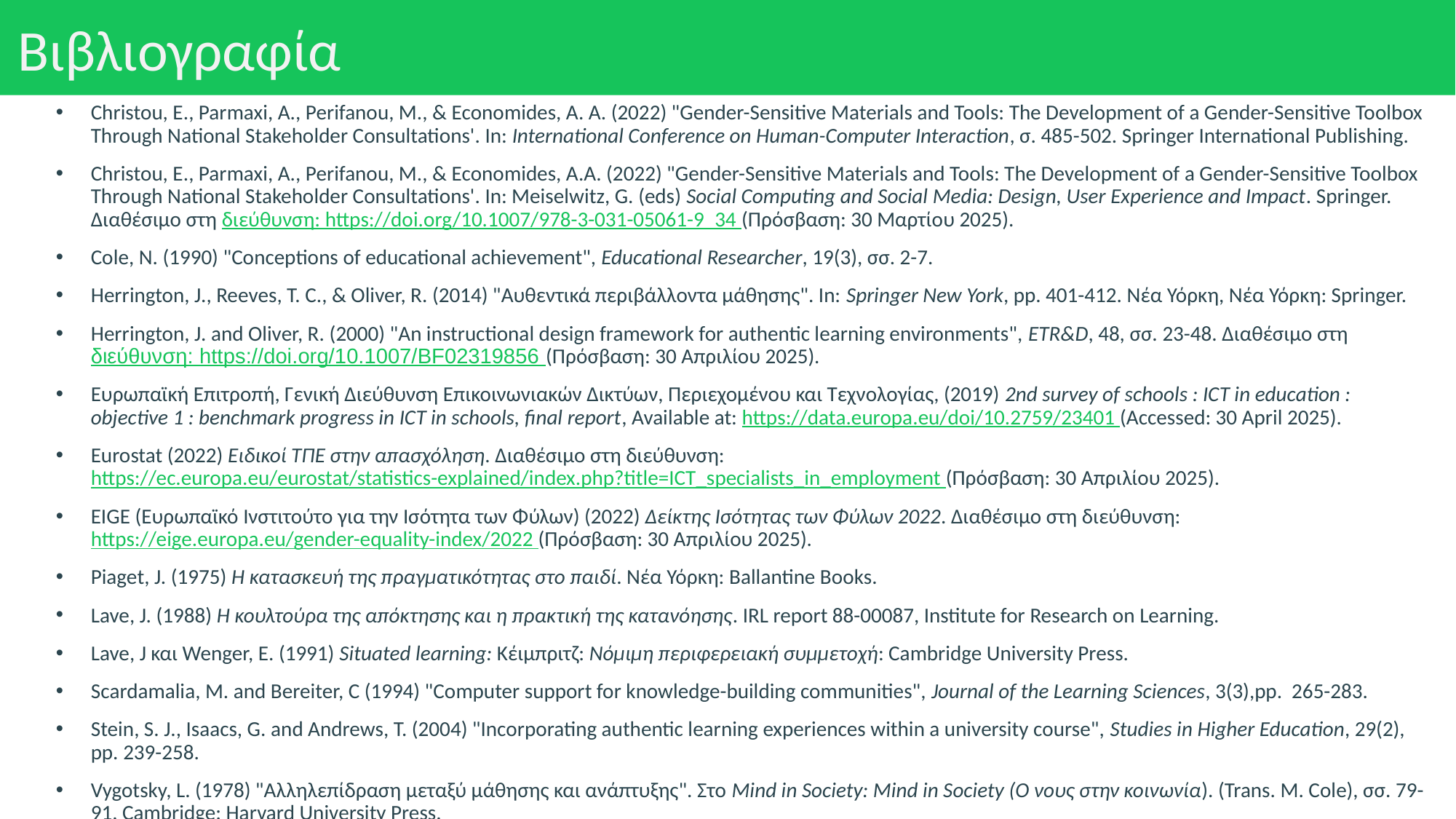

# Βιβλιογραφία
Christou, E., Parmaxi, A., Perifanou, M., & Economides, A. A. (2022) "Gender-Sensitive Materials and Tools: The Development of a Gender-Sensitive Toolbox Through National Stakeholder Consultations'. In: International Conference on Human-Computer Interaction, σ. 485-502. Springer International Publishing.
Christou, E., Parmaxi, A., Perifanou, M., & Economides, A.A. (2022) "Gender-Sensitive Materials and Tools: The Development of a Gender-Sensitive Toolbox Through National Stakeholder Consultations'. In: Meiselwitz, G. (eds) Social Computing and Social Media: Design, User Experience and Impact. Springer. Διαθέσιμο στη διεύθυνση: https://doi.org/10.1007/978-3-031-05061-9_34 (Πρόσβαση: 30 Μαρτίου 2025).
Cole, N. (1990) "Conceptions of educational achievement", Educational Researcher, 19(3), σσ. 2-7.
Herrington, J., Reeves, T. C., & Oliver, R. (2014) "Αυθεντικά περιβάλλοντα μάθησης". In: Springer New York, pp. 401-412. Νέα Υόρκη, Νέα Υόρκη: Springer.
Herrington, J. and Oliver, R. (2000) "An instructional design framework for authentic learning environments", ETR&D, 48, σσ. 23-48. Διαθέσιμο στη διεύθυνση: https://doi.org/10.1007/BF02319856 (Πρόσβαση: 30 Απριλίου 2025).
Ευρωπαϊκή Επιτροπή, Γενική Διεύθυνση Επικοινωνιακών Δικτύων, Περιεχομένου και Τεχνολογίας, (2019) 2nd survey of schools : ICT in education : objective 1 : benchmark progress in ICT in schools, final report, Available at: https://data.europa.eu/doi/10.2759/23401 (Accessed: 30 April 2025).
Eurostat (2022) Ειδικοί ΤΠΕ στην απασχόληση. Διαθέσιμο στη διεύθυνση: https://ec.europa.eu/eurostat/statistics-explained/index.php?title=ICT_specialists_in_employment (Πρόσβαση: 30 Απριλίου 2025).
EIGE (Ευρωπαϊκό Ινστιτούτο για την Ισότητα των Φύλων) (2022) Δείκτης Ισότητας των Φύλων 2022. Διαθέσιμο στη διεύθυνση: https://eige.europa.eu/gender-equality-index/2022 (Πρόσβαση: 30 Απριλίου 2025).
Piaget, J. (1975) Η κατασκευή της πραγματικότητας στο παιδί. Νέα Υόρκη: Ballantine Books.
Lave, J. (1988) Η κουλτούρα της απόκτησης και η πρακτική της κατανόησης. IRL report 88-00087, Institute for Research on Learning.
Lave, J και Wenger, E. (1991) Situated learning: Κέιμπριτζ: Νόμιμη περιφερειακή συμμετοχή: Cambridge University Press.
Scardamalia, M. and Bereiter, C (1994) "Computer support for knowledge-building communities", Journal of the Learning Sciences, 3(3),pp.  265-283.
Stein, S. J., Isaacs, G. and Andrews, T. (2004) "Incorporating authentic learning experiences within a university course", Studies in Higher Education, 29(2), pp. 239-258.
Vygotsky, L. (1978) "Αλληλεπίδραση μεταξύ μάθησης και ανάπτυξης". Στο Mind in Society: Mind in Society (Ο νους στην κοινωνία). (Trans. M. Cole), σσ. 79-91. Cambridge: Harvard University Press.